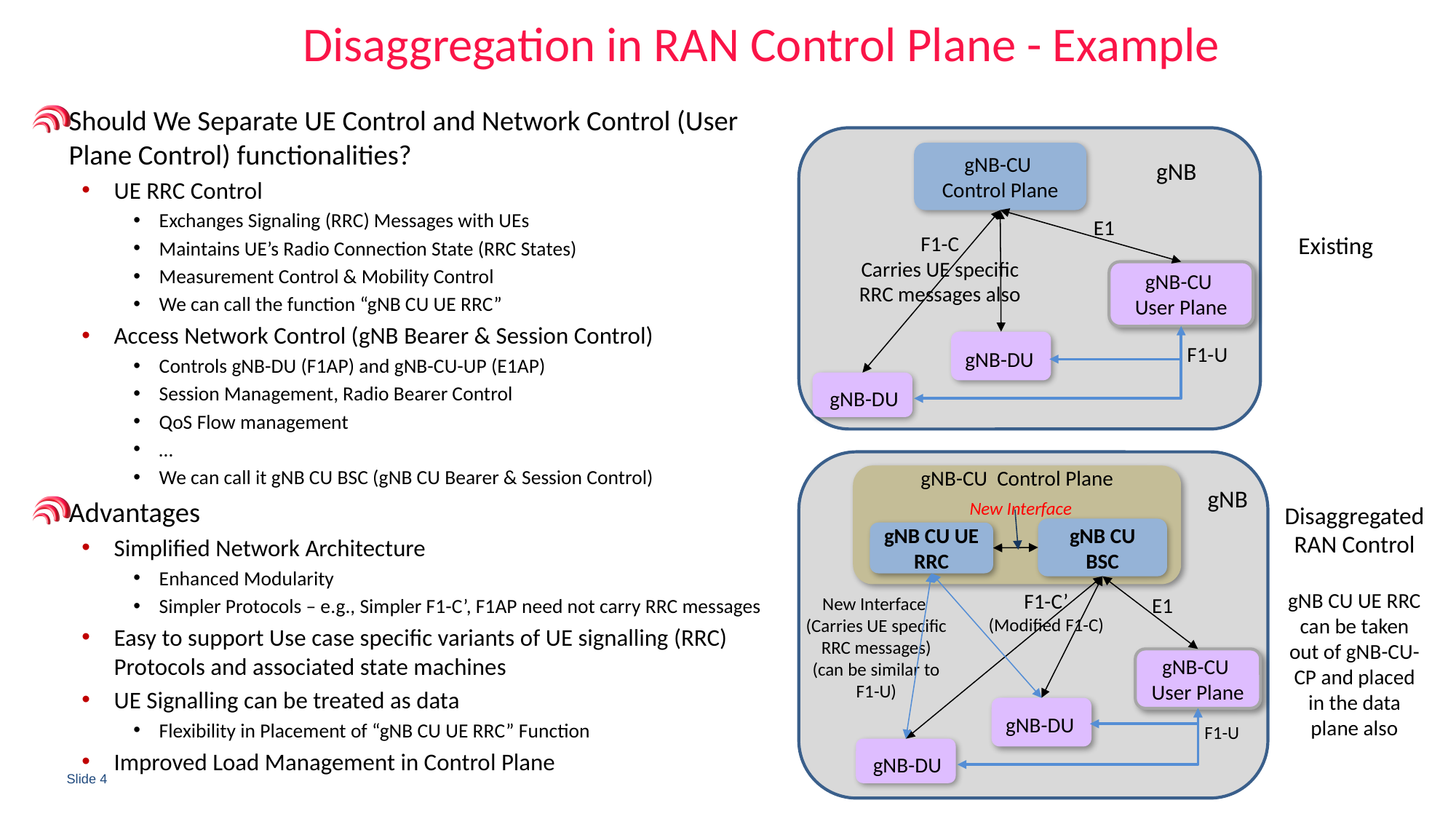

Disaggregation in RAN Control Plane - Example
Should We Separate UE Control and Network Control (User Plane Control) functionalities?
UE RRC Control
Exchanges Signaling (RRC) Messages with UEs
Maintains UE’s Radio Connection State (RRC States)
Measurement Control & Mobility Control
We can call the function “gNB CU UE RRC”
Access Network Control (gNB Bearer & Session Control)
Controls gNB-DU (F1AP) and gNB-CU-UP (E1AP)
Session Management, Radio Bearer Control
QoS Flow management
…
We can call it gNB CU BSC (gNB CU Bearer & Session Control)
Advantages
Simplified Network Architecture
Enhanced Modularity
Simpler Protocols – e.g., Simpler F1-C’, F1AP need not carry RRC messages
Easy to support Use case specific variants of UE signalling (RRC) Protocols and associated state machines
UE Signalling can be treated as data
Flexibility in Placement of “gNB CU UE RRC” Function
Improved Load Management in Control Plane

gNB-CU
Control Plane
gNB
E1
F1-C
Carries UE specific RRC messages also
Existing
gNB-CU
User Plane

F1-U
gNB-DU

gNB-DU

gNB-CU  Control Plane

gNB
New Interface
Disaggregated RAN Control

gNB CU UE RRC can be taken out of gNB-CU-CP and placed in the data plane also
gNB CU BSC
gNB CU UE RRC
F1-C’
(Modified F1-C)
E1
New Interface
(Carries UE specific RRC messages)
(can be similar to F1-U)
gNB-CU
User Plane

gNB-DU
F1-U

gNB-DU